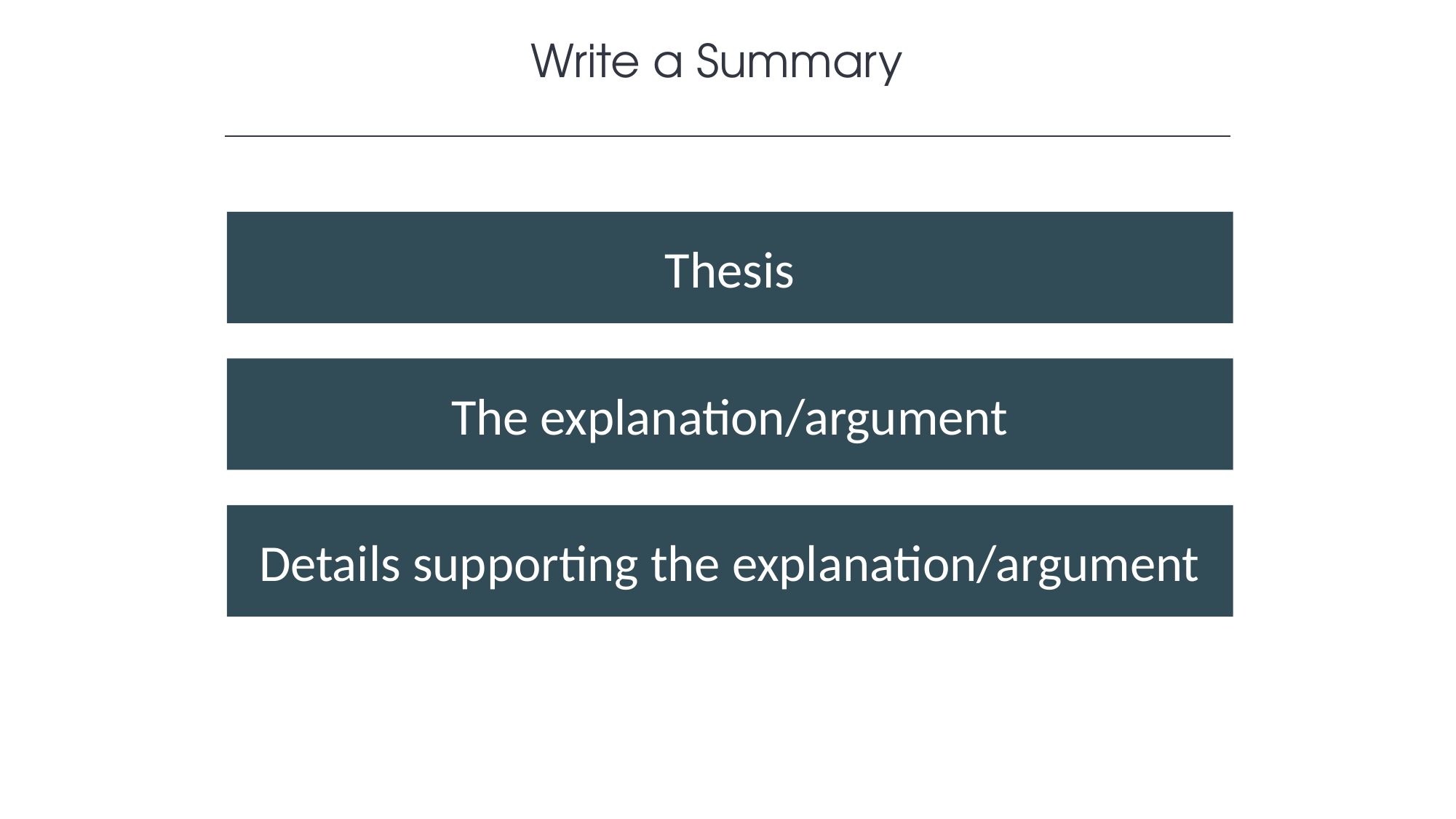

Write a Summary
HAWKES LEARNING
Thesis
The explanation/argument
Details supporting the explanation/argument